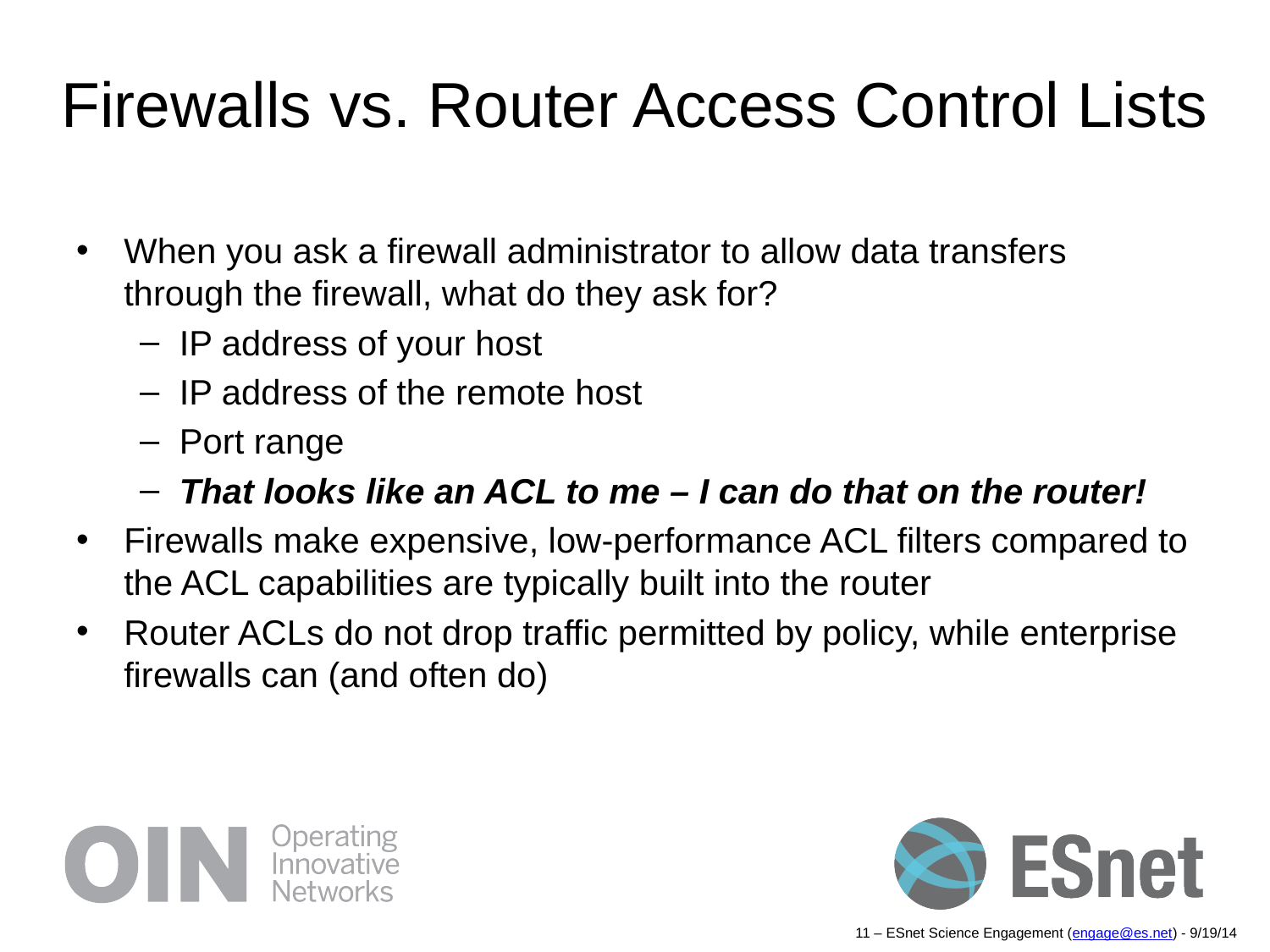

# Firewalls vs. Router Access Control Lists
When you ask a firewall administrator to allow data transfers through the firewall, what do they ask for?
IP address of your host
IP address of the remote host
Port range
That looks like an ACL to me – I can do that on the router!
Firewalls make expensive, low-performance ACL filters compared to the ACL capabilities are typically built into the router
Router ACLs do not drop traffic permitted by policy, while enterprise firewalls can (and often do)

11 – ESnet Science Engagement (engage@es.net) - 9/19/14